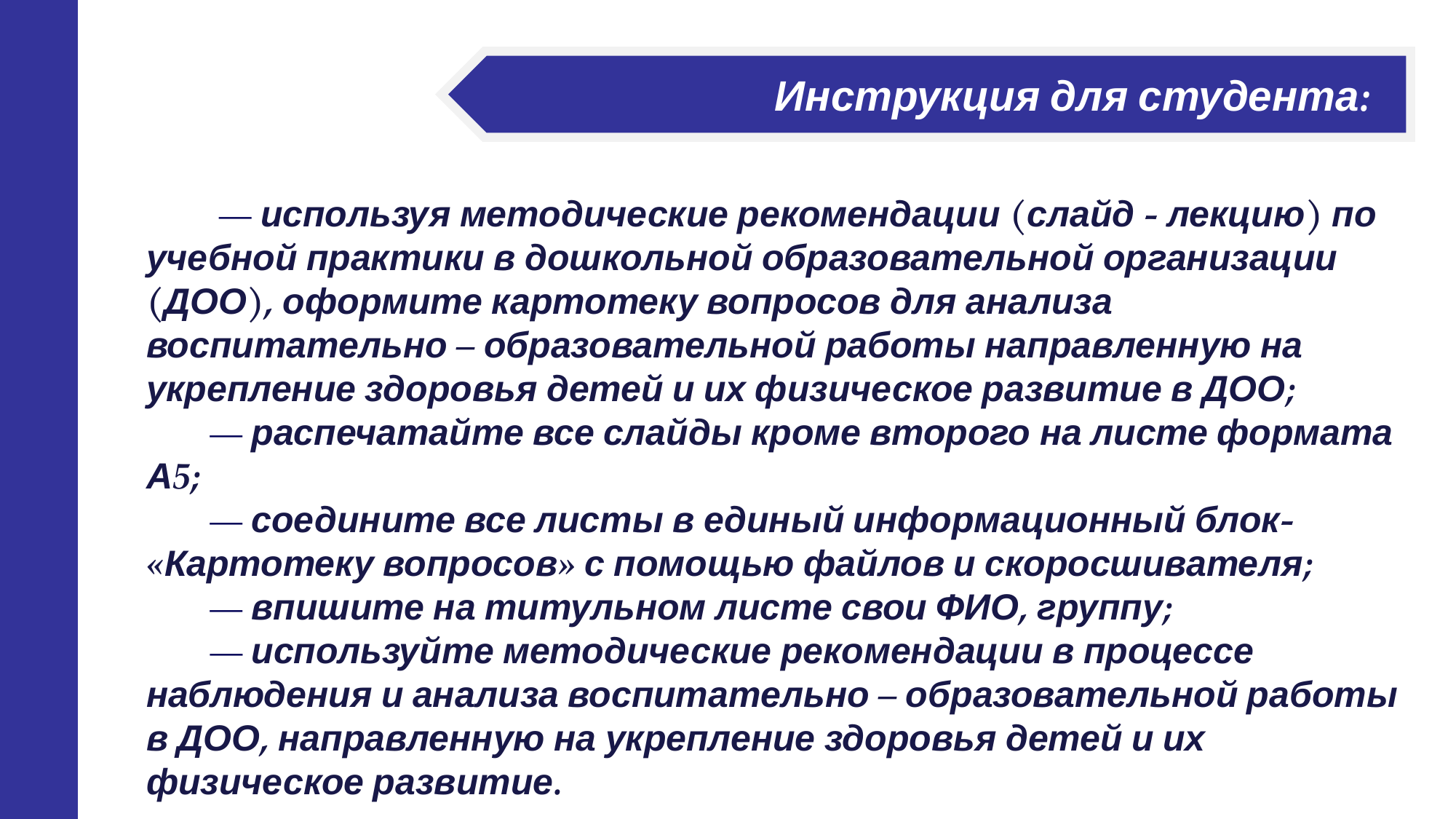

Инструкция для студента:
        — используя методические рекомендации (слайд - лекцию) по учебной практики в дошкольной образовательной организации (ДОО), оформите картотеку вопросов для анализа воспитательно – образовательной работы направленную на укрепление здоровья детей и их физическое развитие в ДОО;
       — распечатайте все слайды кроме второго на листе формата А5;
       — соедините все листы в единый информационный блок- «Картотеку вопросов» с помощью файлов и скоросшивателя;
       — впишите на титульном листе свои ФИО, группу;
       — используйте методические рекомендации в процессе наблюдения и анализа воспитательно – образовательной работы в ДОО, направленную на укрепление здоровья детей и их физическое развитие.